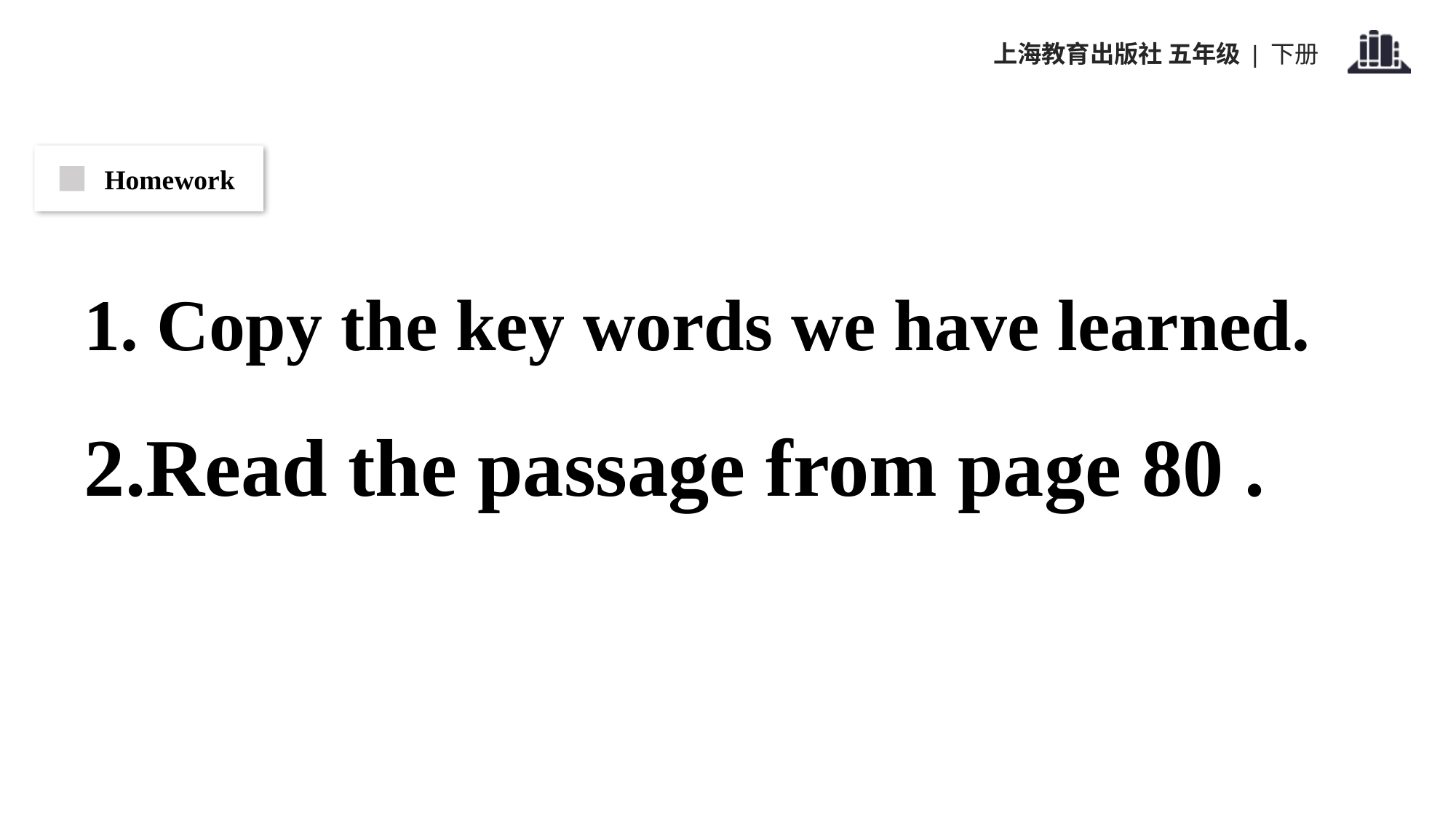

Homework

1. Copy the key words we have learned.
2.Read the passage from page 80 .